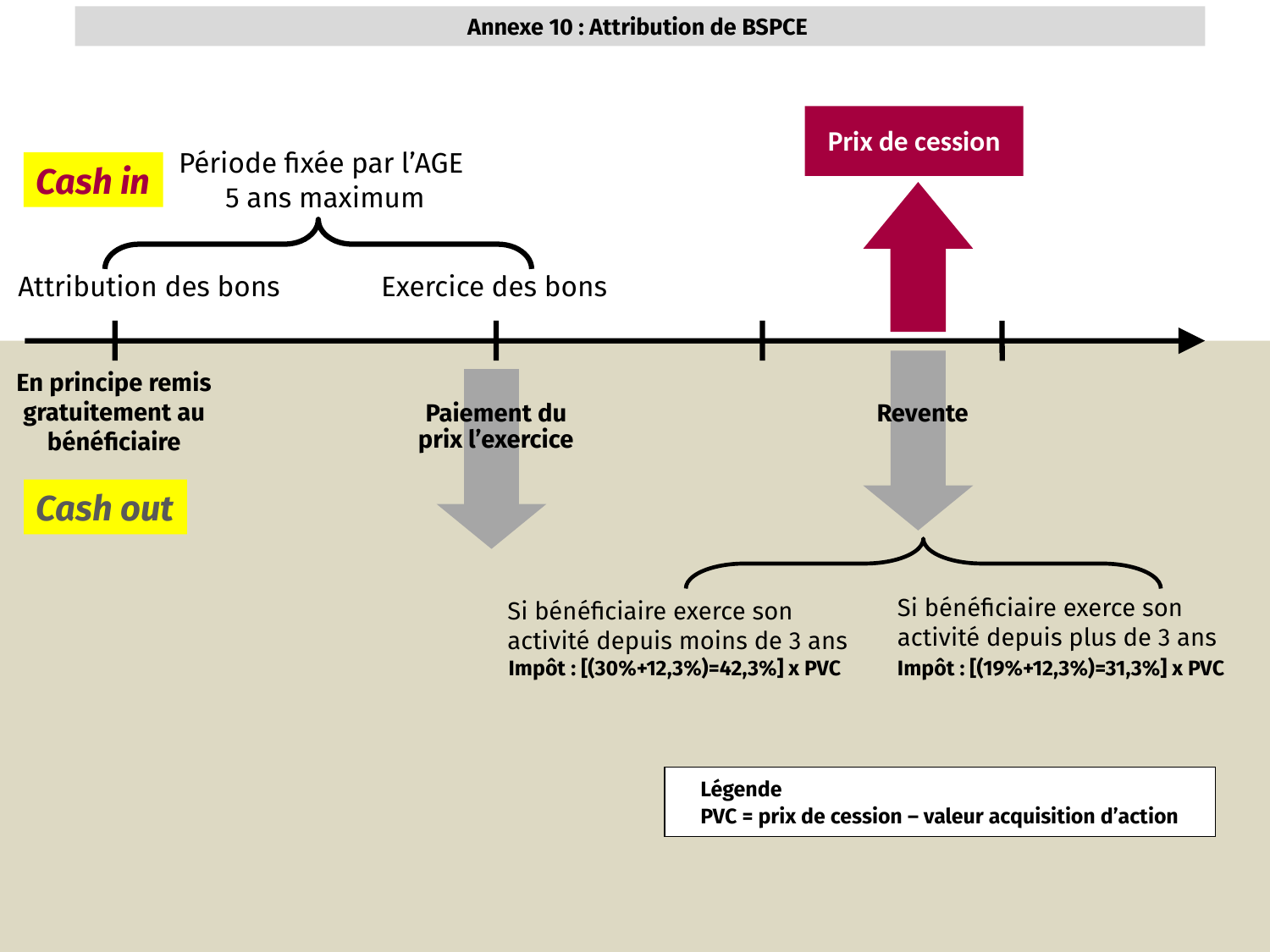

Annexe 10 : Attribution de BSPCE

Prix de cession
Période fixée par l’AGE
5 ans maximum
Cash in

Attribution des bons
Exercice des bons

En principe remis gratuitement au bénéficiaire

Revente
Paiement du prix l’exercice
Cash out
Si bénéficiaire exerce son activité depuis plus de 3 ans
Si bénéficiaire exerce son activité depuis moins de 3 ans
Impôt : [(30%+12,3%)=42,3%] x PVC
Impôt : [(19%+12,3%)=31,3%] x PVC
Légende
PVC = prix de cession – valeur acquisition d’action